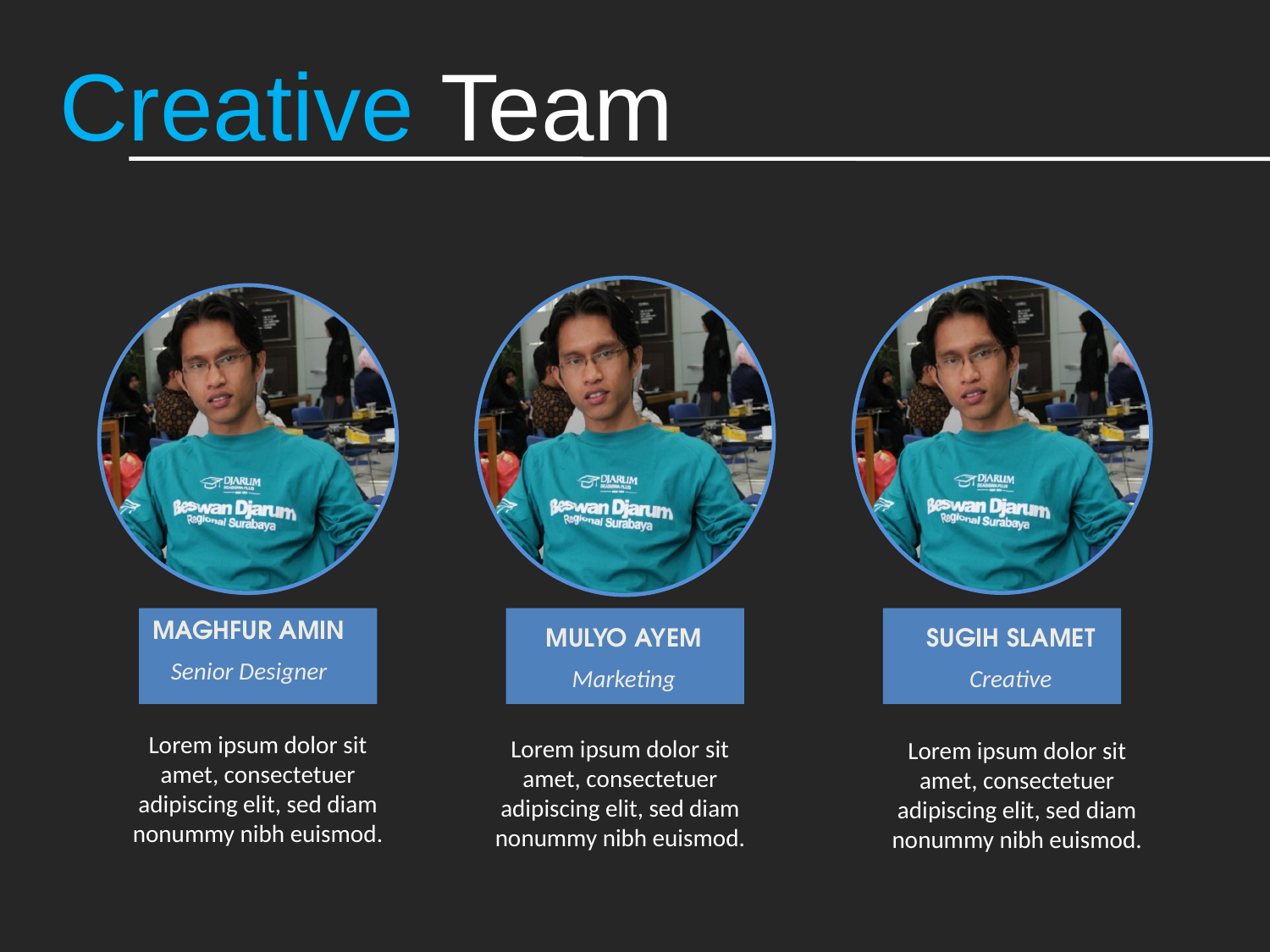

Creative Team

MAGHFUR AMIN
Senior Designer

MULYO AYEM
Marketing
SUGIH SLAMET
Creative
Lorem ipsum dolor sit amet, consectetuer adipiscing elit, sed diam nonummy nibh euismod.
Lorem ipsum dolor sit amet, consectetuer adipiscing elit, sed diam nonummy nibh euismod.
Lorem ipsum dolor sit amet, consectetuer adipiscing elit, sed diam nonummy nibh euismod.